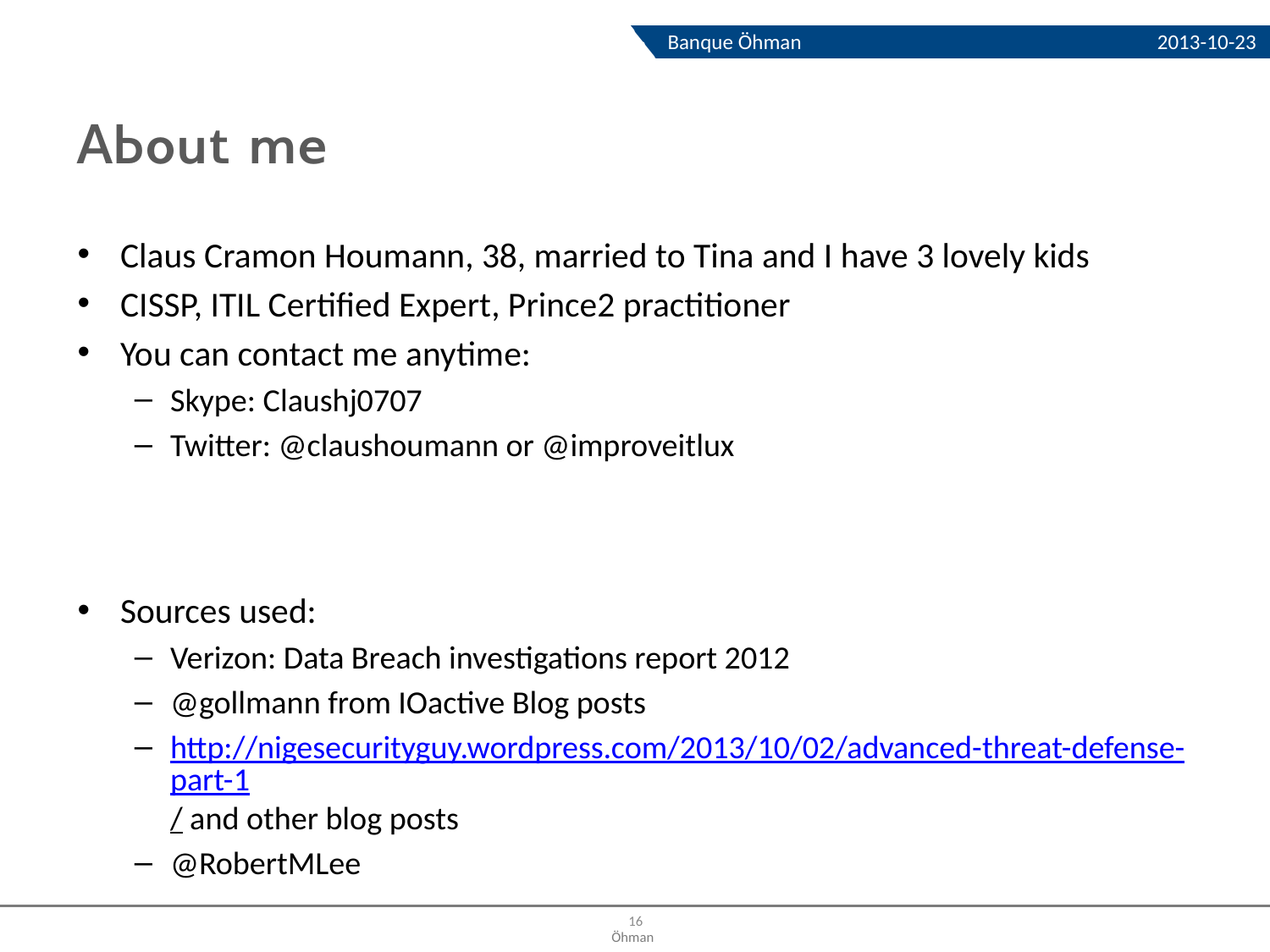

2013-10-23
Banque Öhman
# About me
Claus Cramon Houmann, 38, married to Tina and I have 3 lovely kids
CISSP, ITIL Certified Expert, Prince2 practitioner
You can contact me anytime:
Skype: Claushj0707
Twitter: @claushoumann or @improveitlux

Sources used:
Verizon: Data Breach investigations report 2012
@gollmann from IOactive Blog posts
http://nigesecurityguy.wordpress.com/2013/10/02/advanced-threat-defense-part-1/ and other blog posts
@RobertMLee